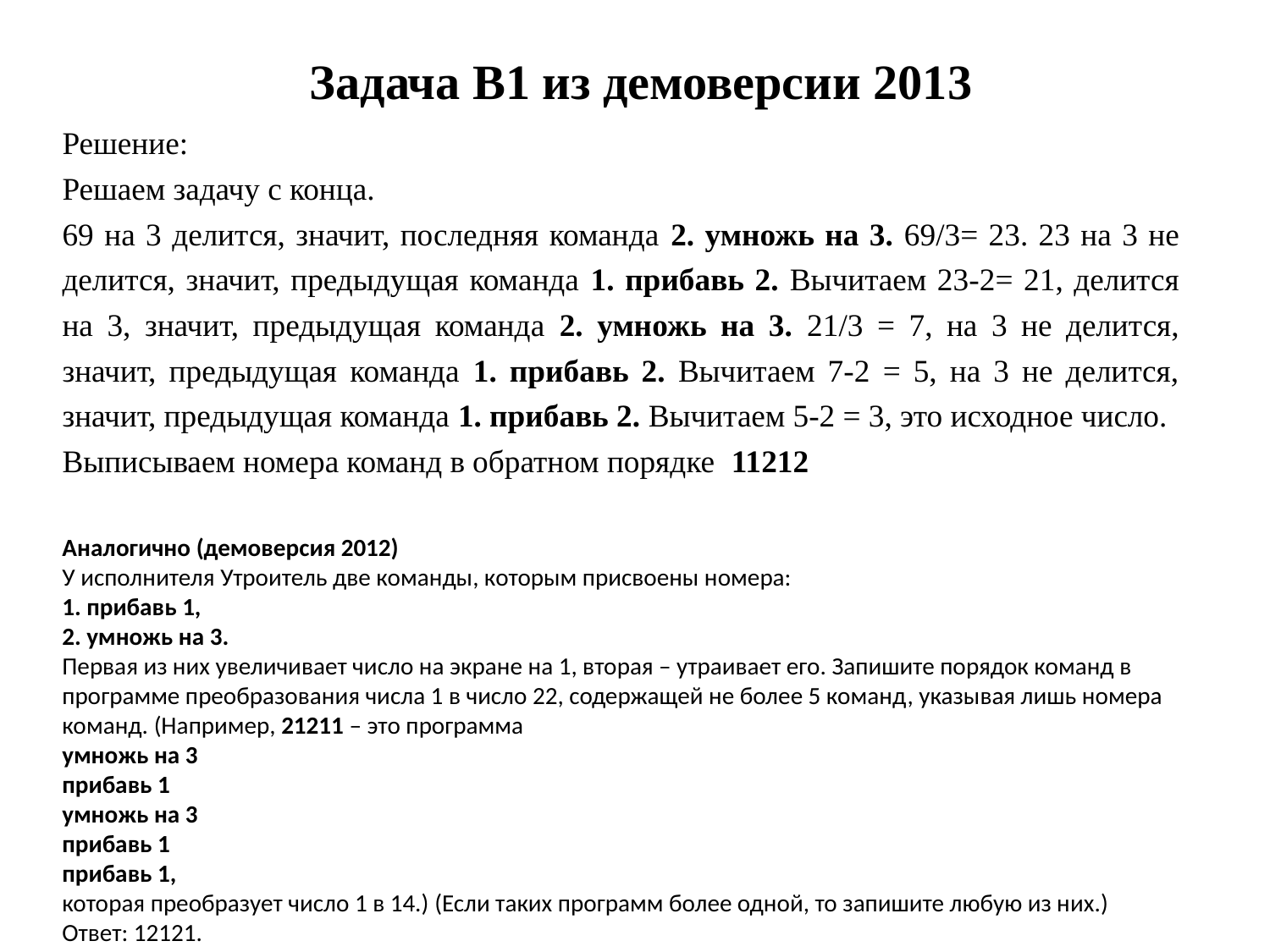

# Задача B1 из демоверсии 2013
Решение:
Решаем задачу с конца.
69 на 3 делится, значит, последняя команда 2. умножь на 3. 69/3= 23. 23 на 3 не делится, значит, предыдущая команда 1. прибавь 2. Вычитаем 23-2= 21, делится на 3, значит, предыдущая команда 2. умножь на 3. 21/3 = 7, на 3 не делится, значит, предыдущая команда 1. прибавь 2. Вычитаем 7-2 = 5, на 3 не делится, значит, предыдущая команда 1. прибавь 2. Вычитаем 5-2 = 3, это исходное число.
Выписываем номера команд в обратном порядке  11212

Аналогично (демоверсия 2012)
У исполнителя Утроитель две команды, которым присвоены номера:
1. прибавь 1,
2. умножь на 3.
Первая из них увеличивает число на экране на 1, вторая – утраивает его. Запишите порядок команд в программе преобразования числа 1 в число 22, содержащей не более 5 команд, указывая лишь номера команд. (Например, 21211 – это программа
умножь на 3
прибавь 1
умножь на 3
прибавь 1
прибавь 1,
которая преобразует число 1 в 14.) (Если таких программ более одной, то запишите любую из них.)
Ответ: 12121.